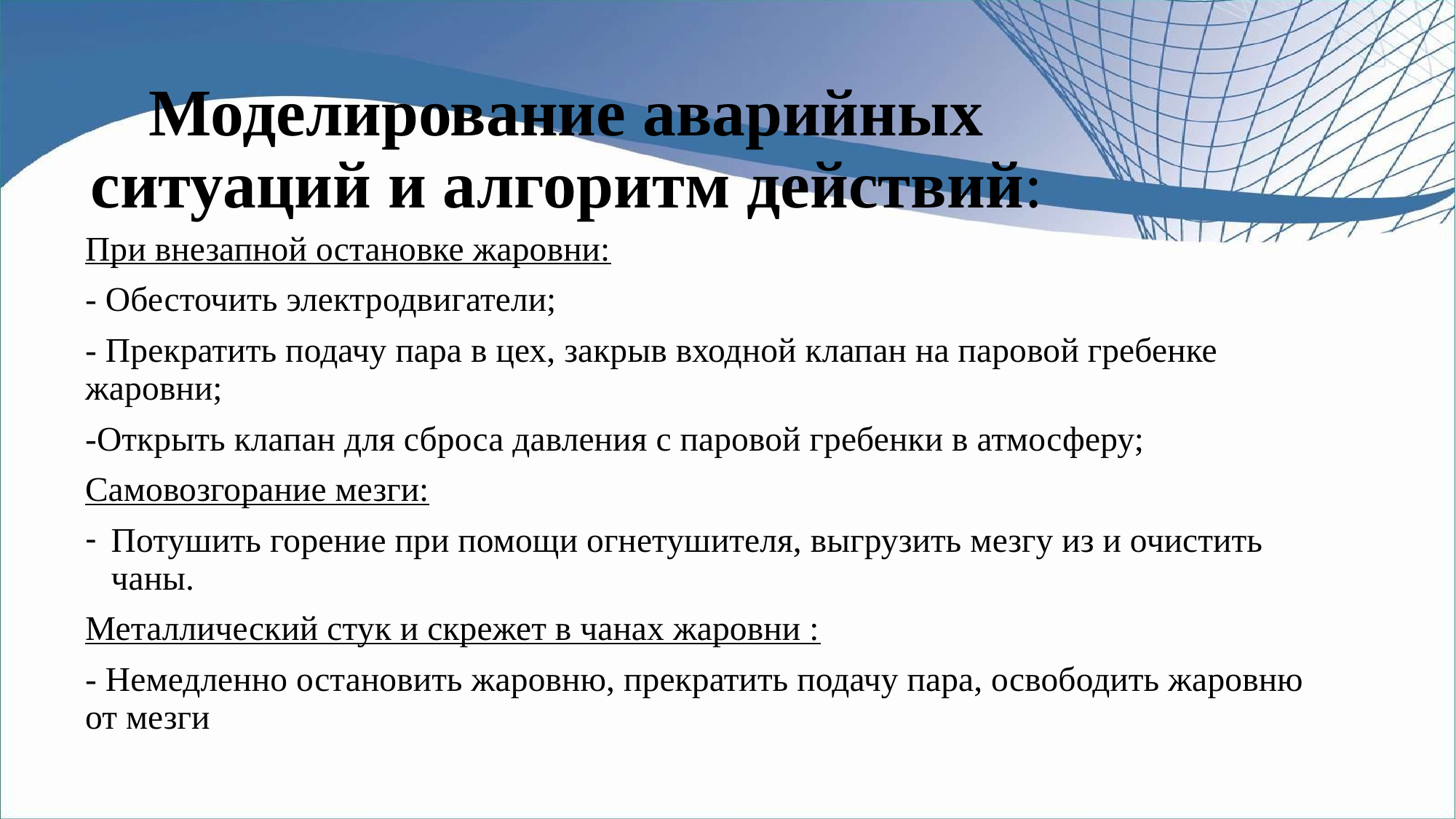

# Моделирование аварийных ситуаций и алгоритм действий:
При внезапной остановке жаровни:
- Обесточить электродвигатели;
- Прекратить подачу пара в цех, закрыв входной клапан на паровой гребенке жаровни;
-Открыть клапан для сброса давления с паровой гребенки в атмосферу;
Самовозгорание мезги:
Потушить горение при помощи огнетушителя, выгрузить мезгу из и очистить чаны.
Металлический стук и скрежет в чанах жаровни :
- Немедленно остановить жаровню, прекратить подачу пара, освободить жаровню от мезги